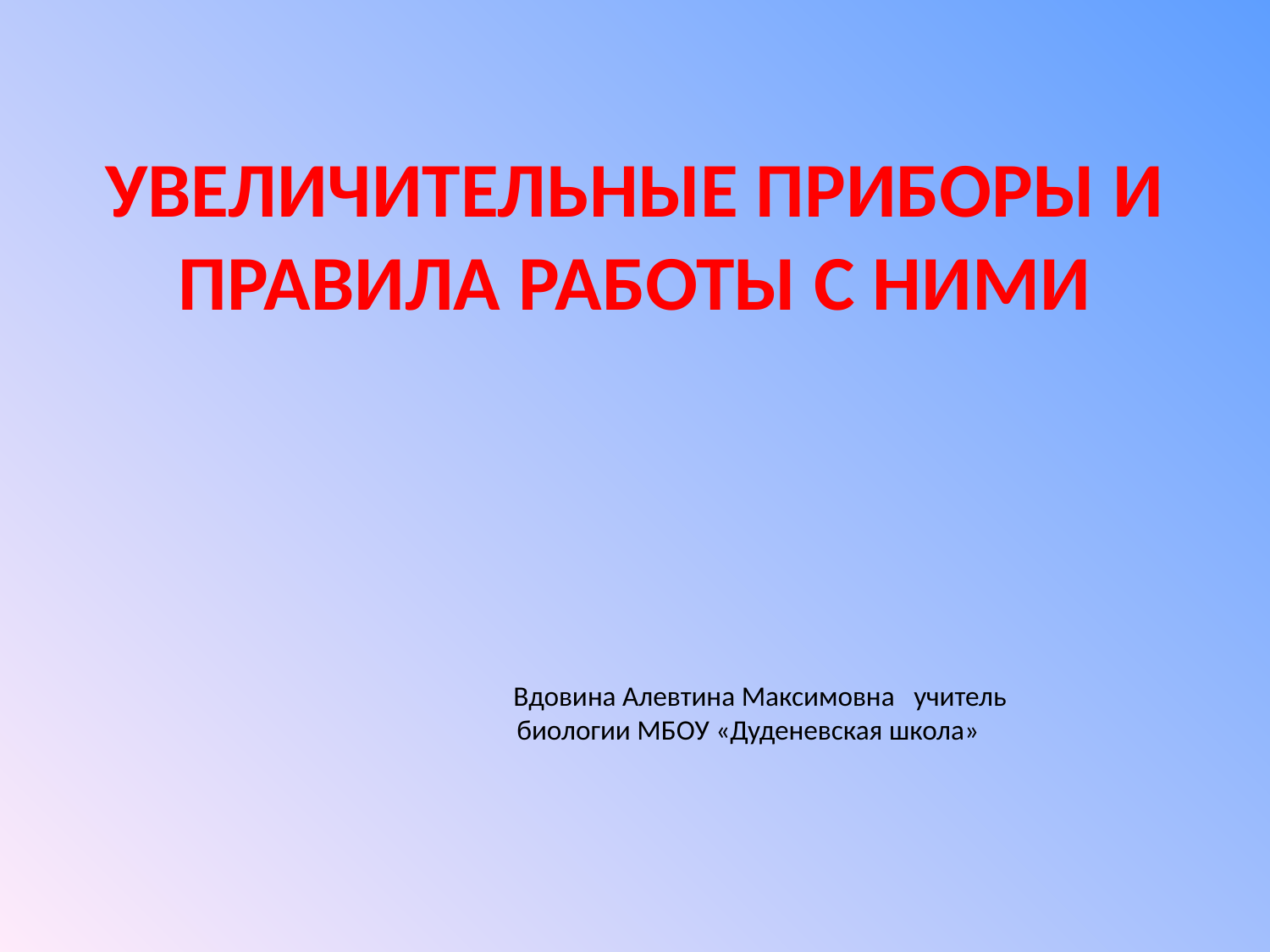

# Увеличительные приборы и правила работы с ними

       Вдовина Алевтина Максимовна   учитель биологии МБОУ «Дуденевская школа»